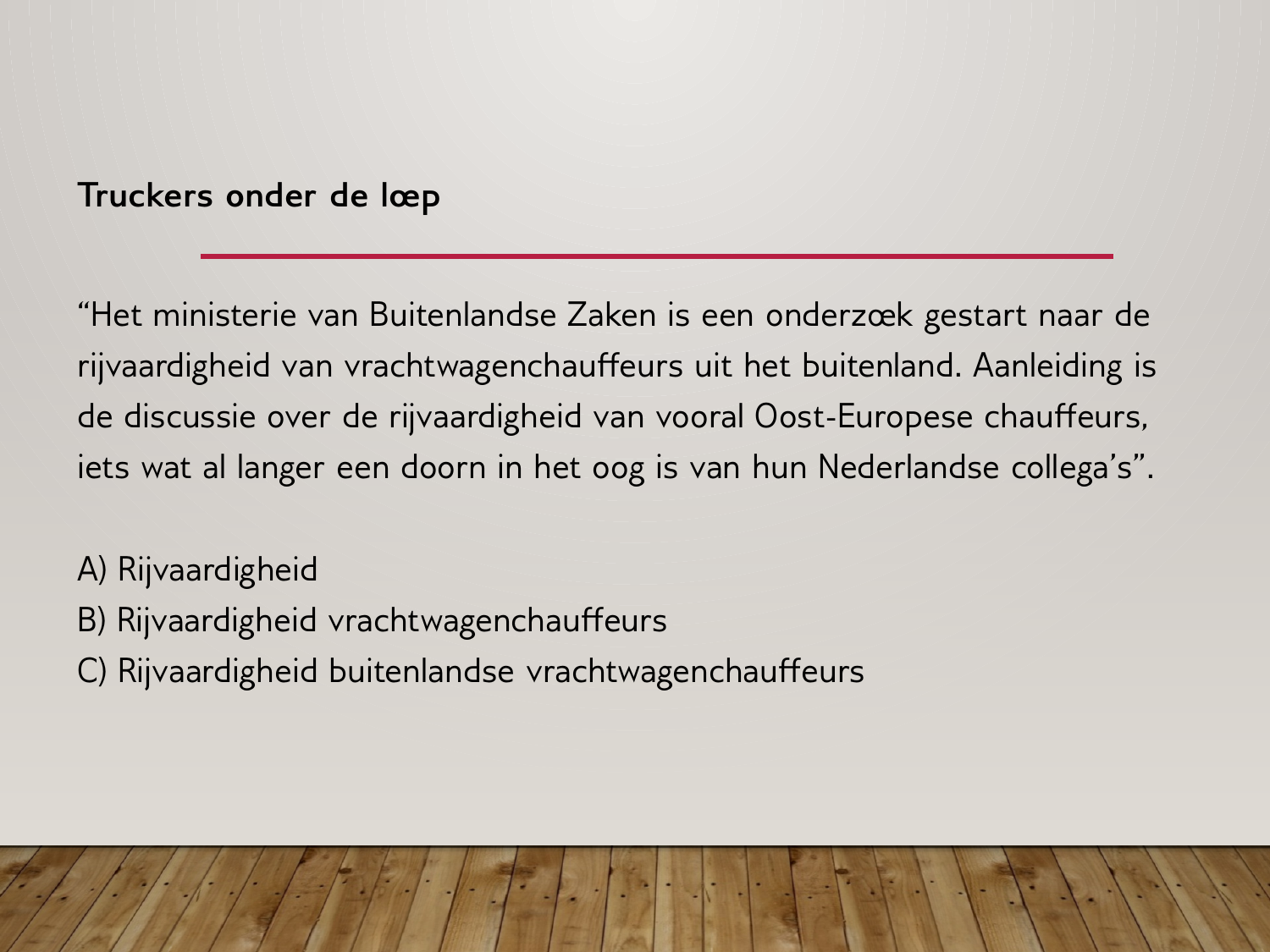

Truckers onder de loep
“Het ministerie van Buitenlandse Zaken is een onderzoek gestart naar de rijvaardigheid van vrachtwagenchauffeurs uit het buitenland. Aanleiding is de discussie over de rijvaardigheid van vooral Oost-Europese chauffeurs, iets wat al langer een doorn in het oog is van hun Nederlandse collega’s”.
A) Rijvaardigheid
B) Rijvaardigheid vrachtwagenchauffeurs
C) Rijvaardigheid buitenlandse vrachtwagenchauffeurs
#